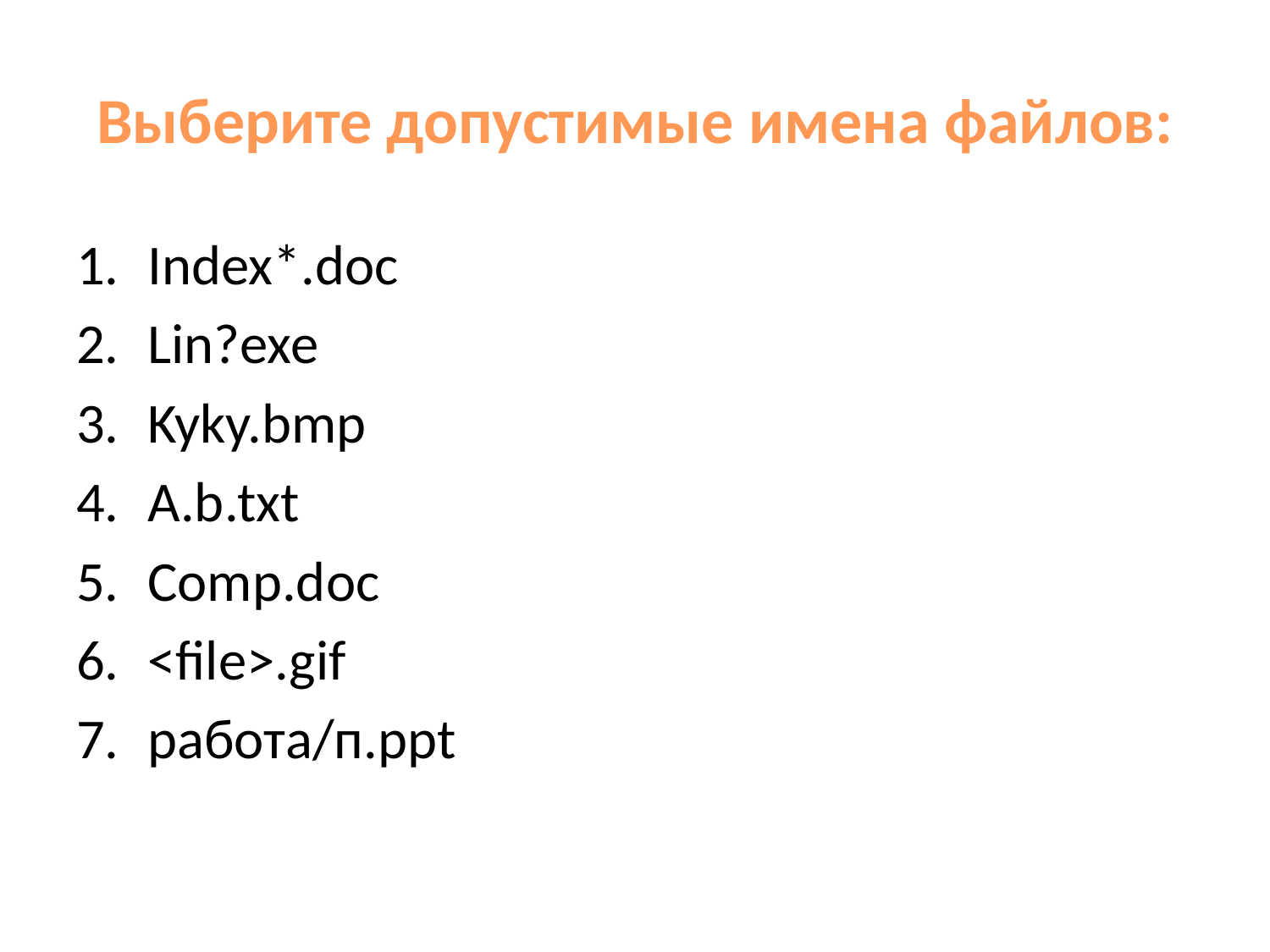

# Выберите допустимые имена файлов:
Index*.doc
Lin?exe
Kyky.bmp
A.b.txt
Comp.doc
<file>.gif
работа/п.ppt